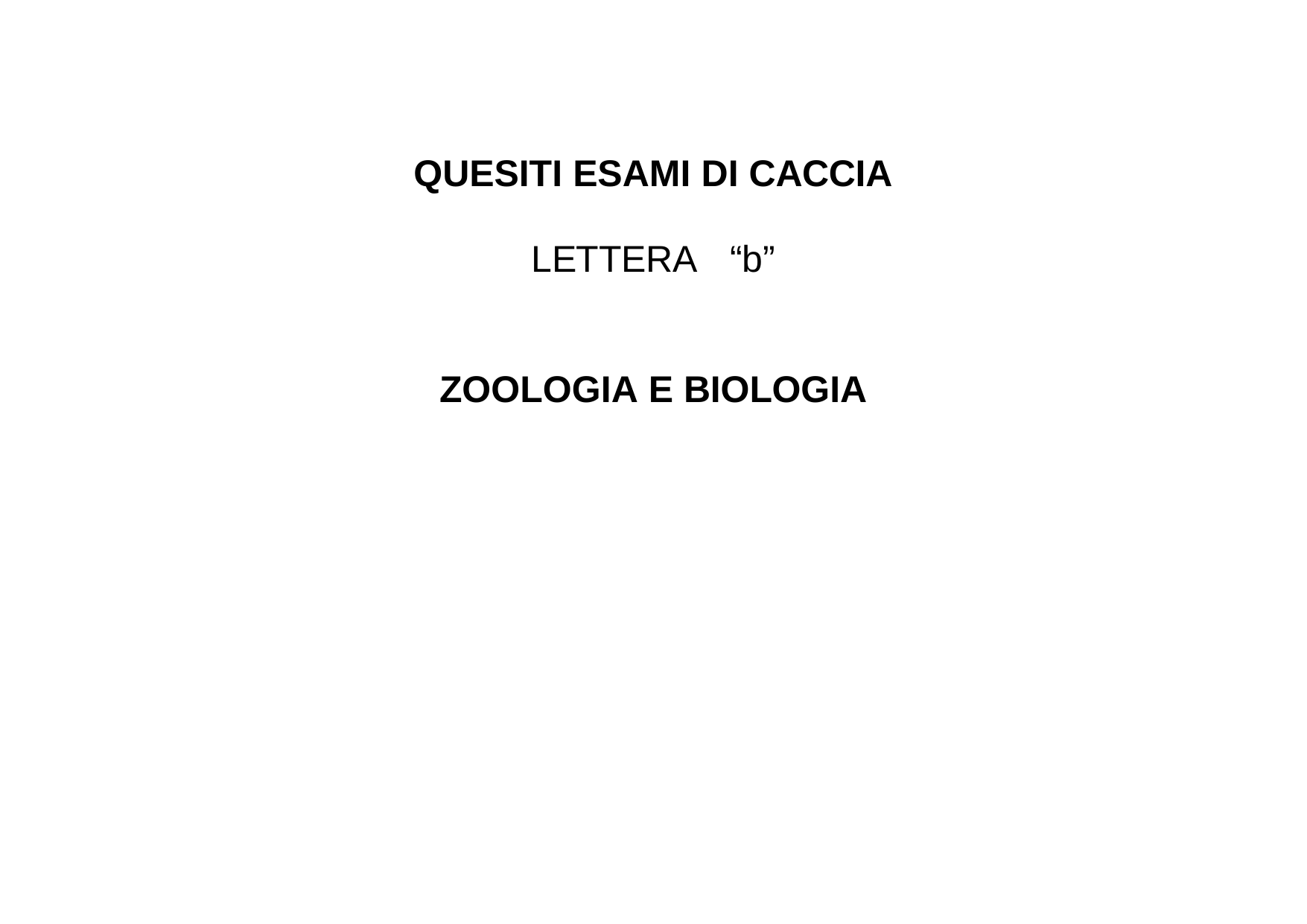

QUESITI ESAMI DI CACCIA
LETTERA	“b”

ZOOLOGIA E BIOLOGIA